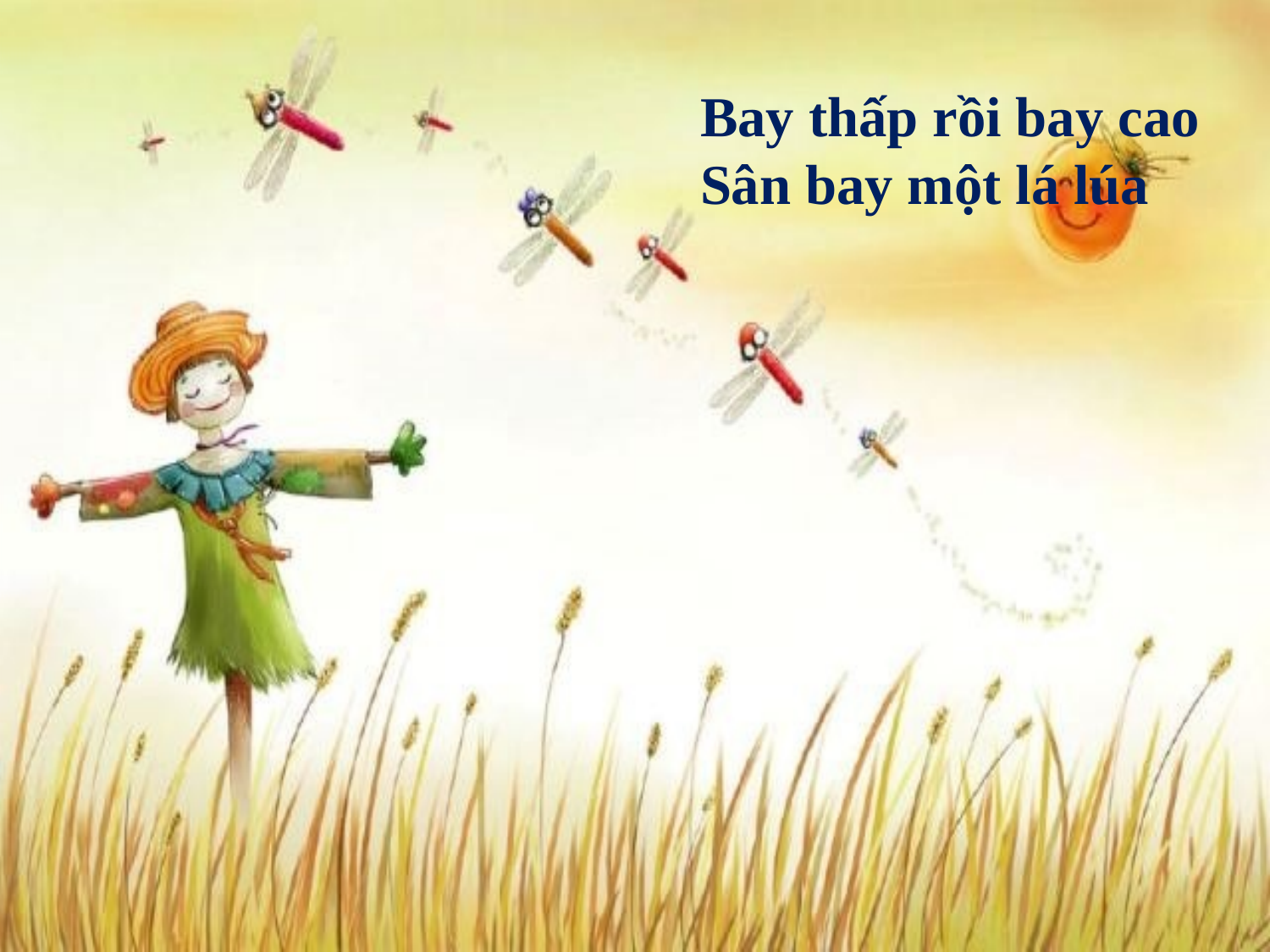

Bay thấp rồi bay cao
Sân bay một lá lúa